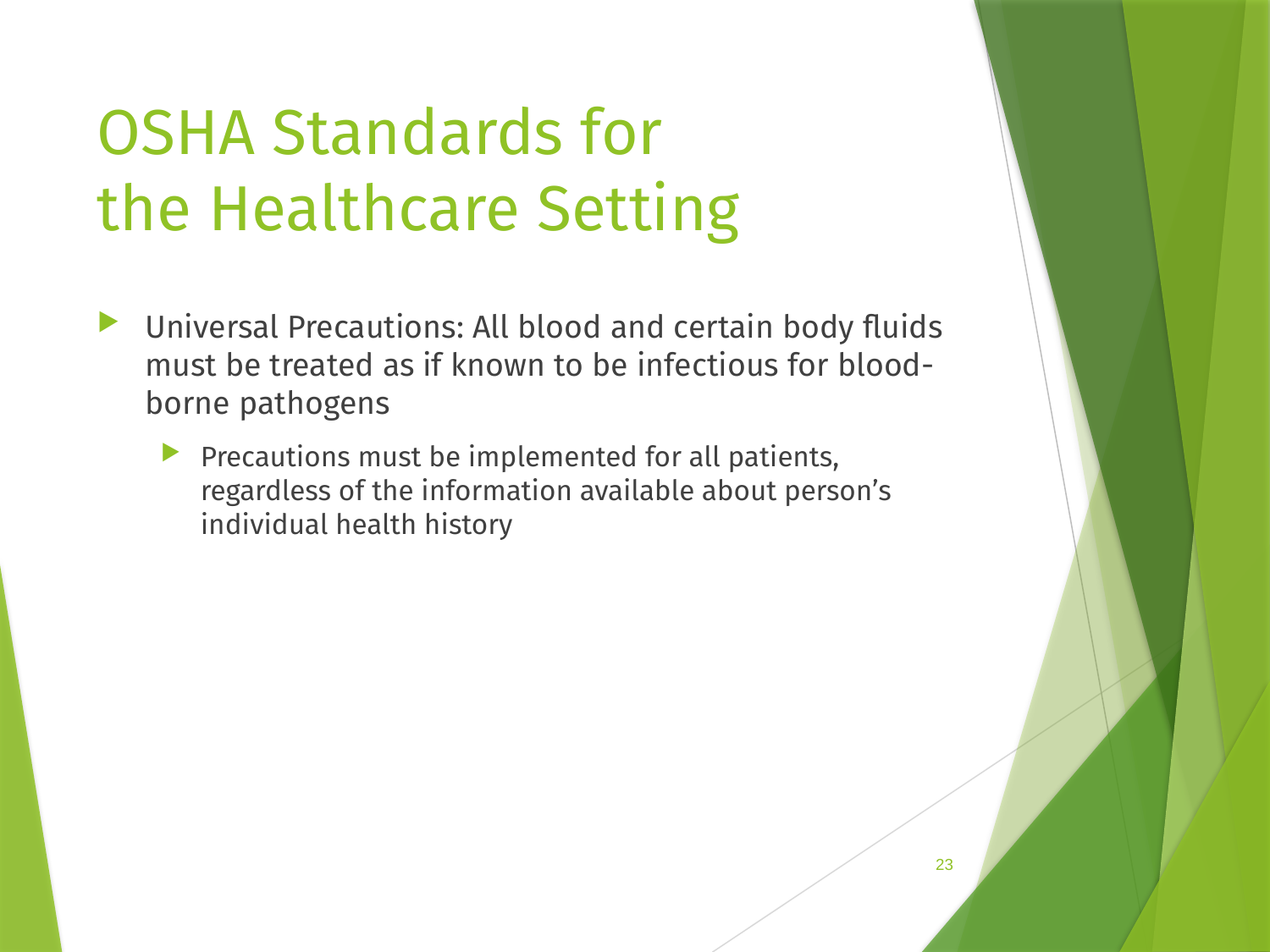

# OSHA Standards for the Healthcare Setting
Universal Precautions: All blood and certain body fluids must be treated as if known to be infectious for blood-borne pathogens
Precautions must be implemented for all patients, regardless of the information available about person’s individual health history

 23